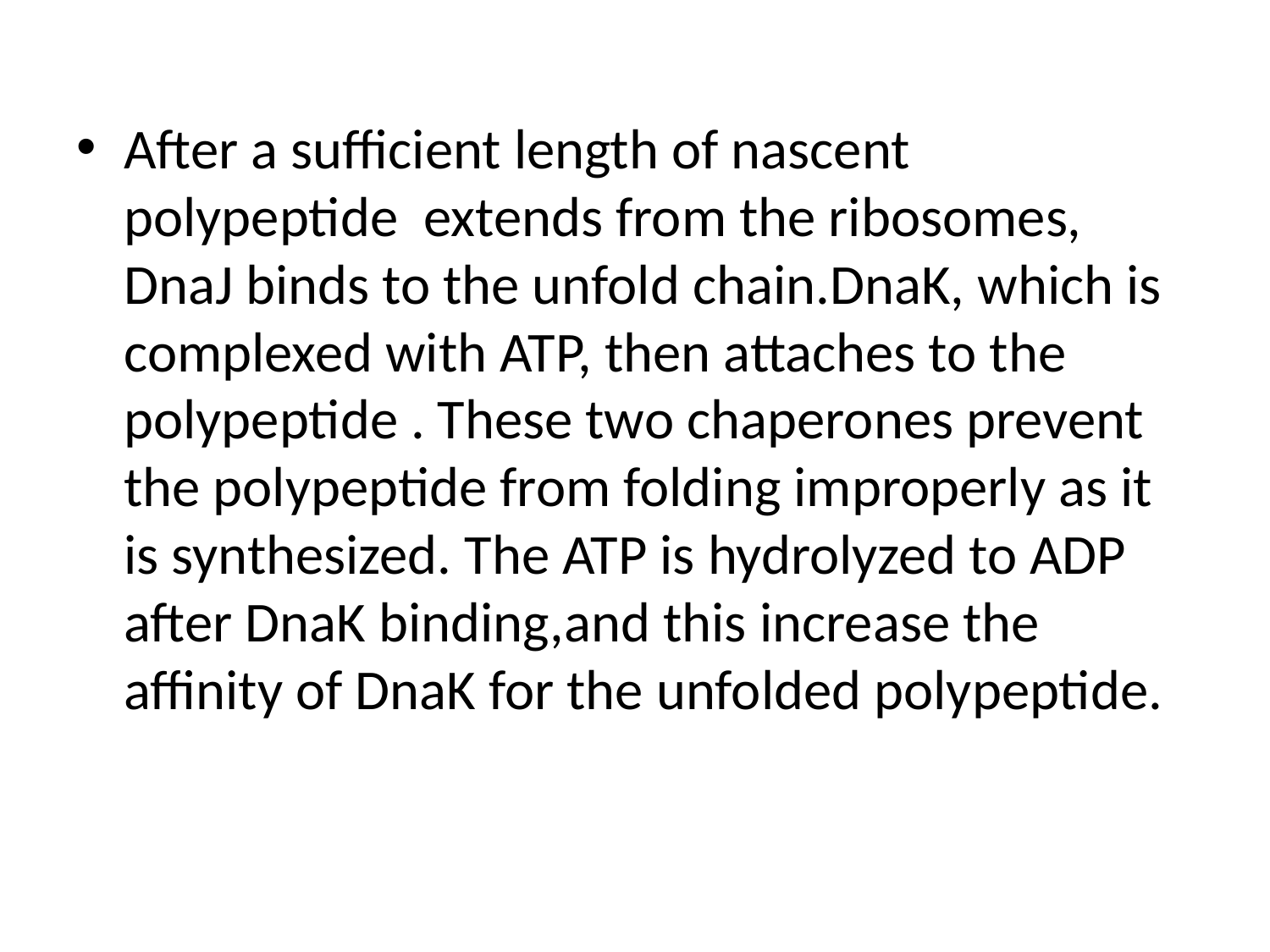

After a sufficient length of nascent polypeptide  extends from the ribosomes, DnaJ binds to the unfold chain.DnaK, which is complexed with ATP, then attaches to the polypeptide . These two chaperones prevent the polypeptide from folding improperly as it is synthesized. The ATP is hydrolyzed to ADP after DnaK binding,and this increase the affinity of DnaK for the unfolded polypeptide.